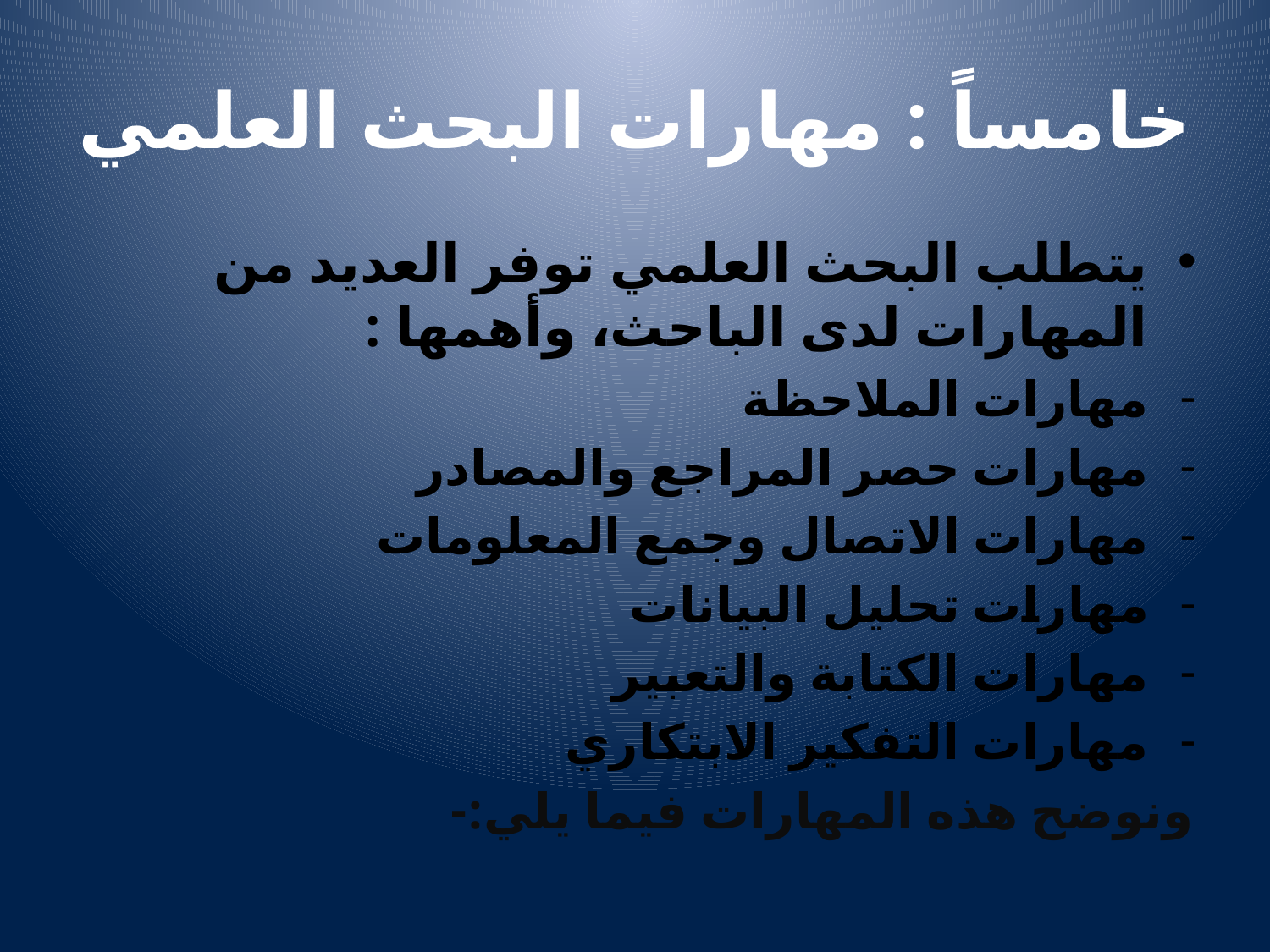

# خامساً : مهارات البحث العلمي
يتطلب البحث العلمي توفر العديد من المهارات لدى الباحث، وأهمها :
مهارات الملاحظة
مهارات حصر المراجع والمصادر
مهارات الاتصال وجمع المعلومات
مهارات تحليل البيانات
مهارات الكتابة والتعبير
مهارات التفكير الابتكاري
ونوضح هذه المهارات فيما يلي:-